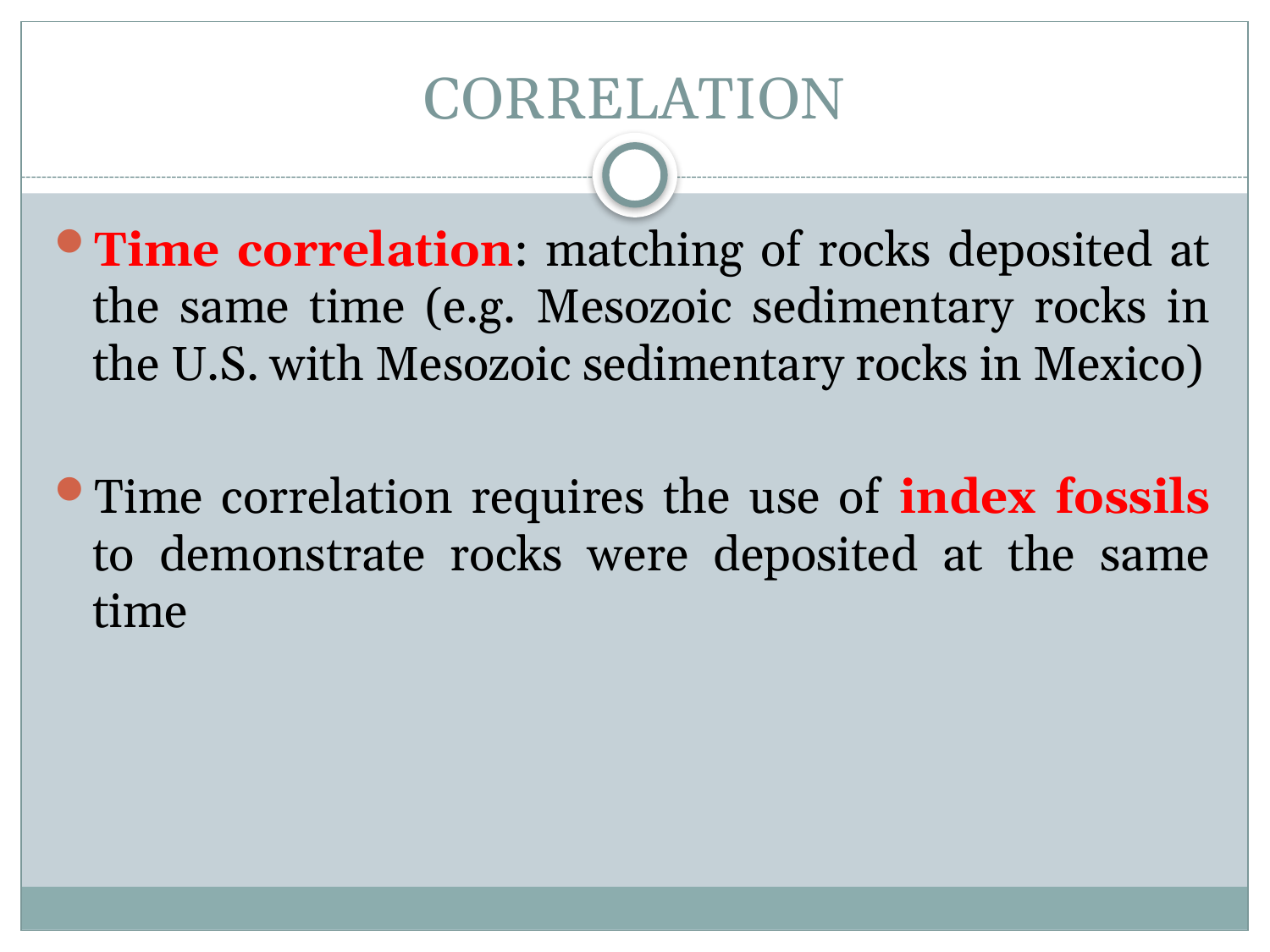

# CORRELATION
Time correlation: matching of rocks deposited at the same time (e.g. Mesozoic sedimentary rocks in the U.S. with Mesozoic sedimentary rocks in Mexico)

Time correlation requires the use of index fossils to demonstrate rocks were deposited at the same time